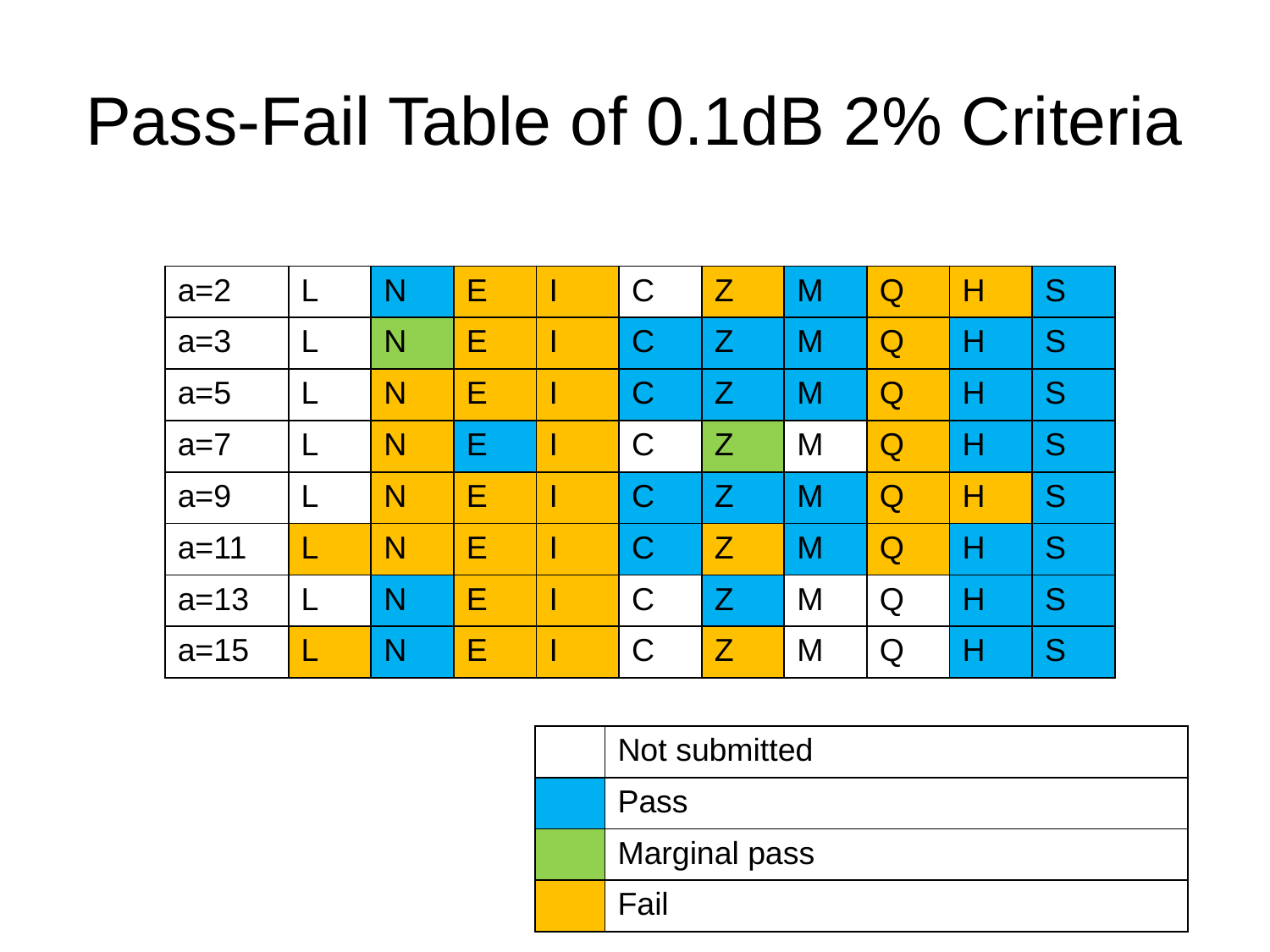

# Pass-Fail Table of 0.1dB 2% Criteria
| a=2 | L | N | E | I | C | Z | M | Q | H | S |
| --- | --- | --- | --- | --- | --- | --- | --- | --- | --- | --- |
| a=3 | L | N | E | I | C | Z | M | Q | H | S |
| a=5 | L | N | E | I | C | Z | M | Q | H | S |
| a=7 | L | N | E | I | C | Z | M | Q | H | S |
| a=9 | L | N | E | I | C | Z | M | Q | H | S |
| a=11 | L | N | E | I | C | Z | M | Q | H | S |
| a=13 | L | N | E | I | C | Z | M | Q | H | S |
| a=15 | L | N | E | I | C | Z | M | Q | H | S |
|  | Not submitted |
| --- | --- |
|  | Pass |
|  | Marginal pass |
|  | Fail |